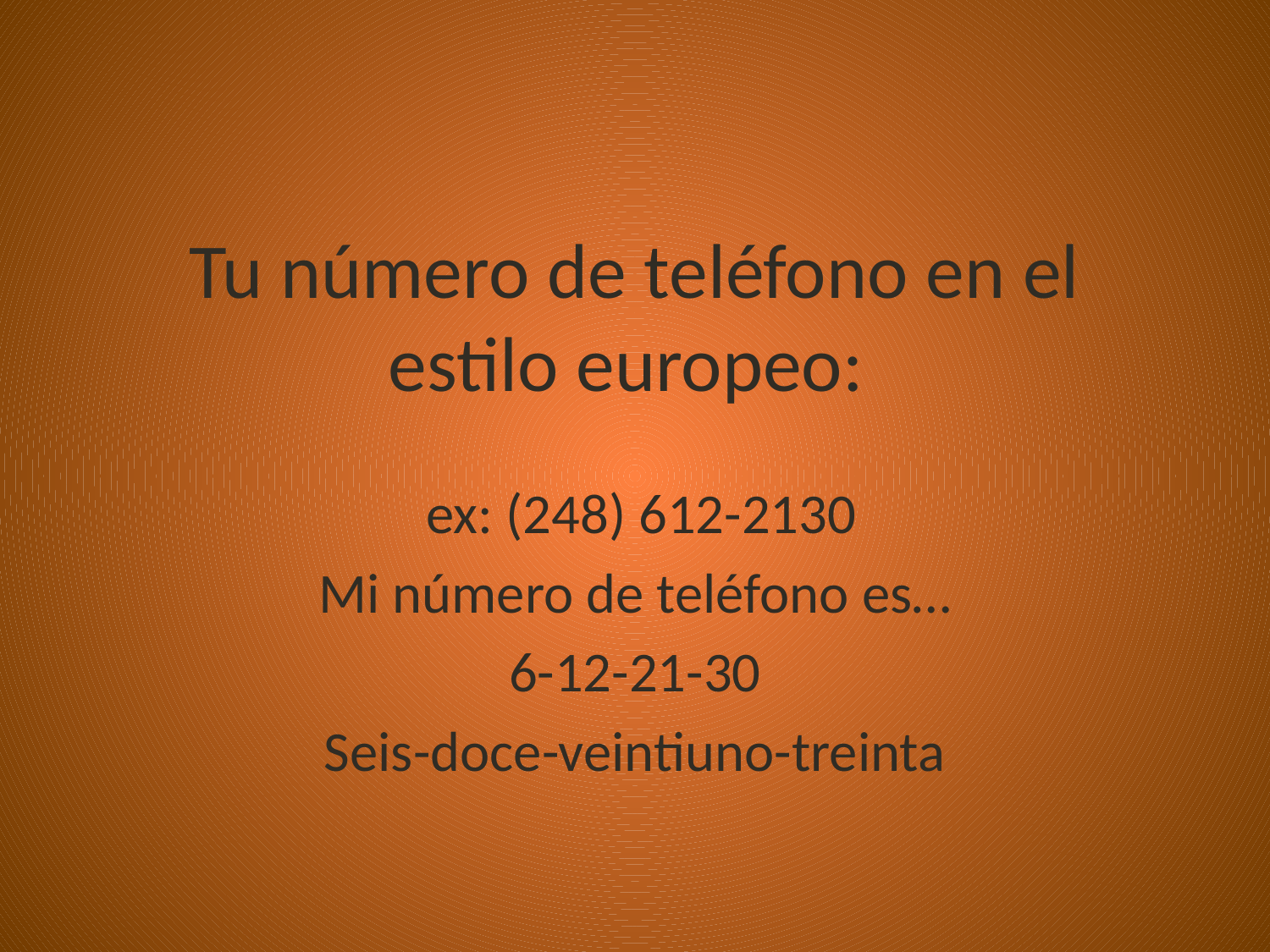

# Tu número de teléfono en el estilo europeo:
 ex: (248) 612-2130
Mi número de teléfono es…
6-12-21-30
Seis-doce-veintiuno-treinta